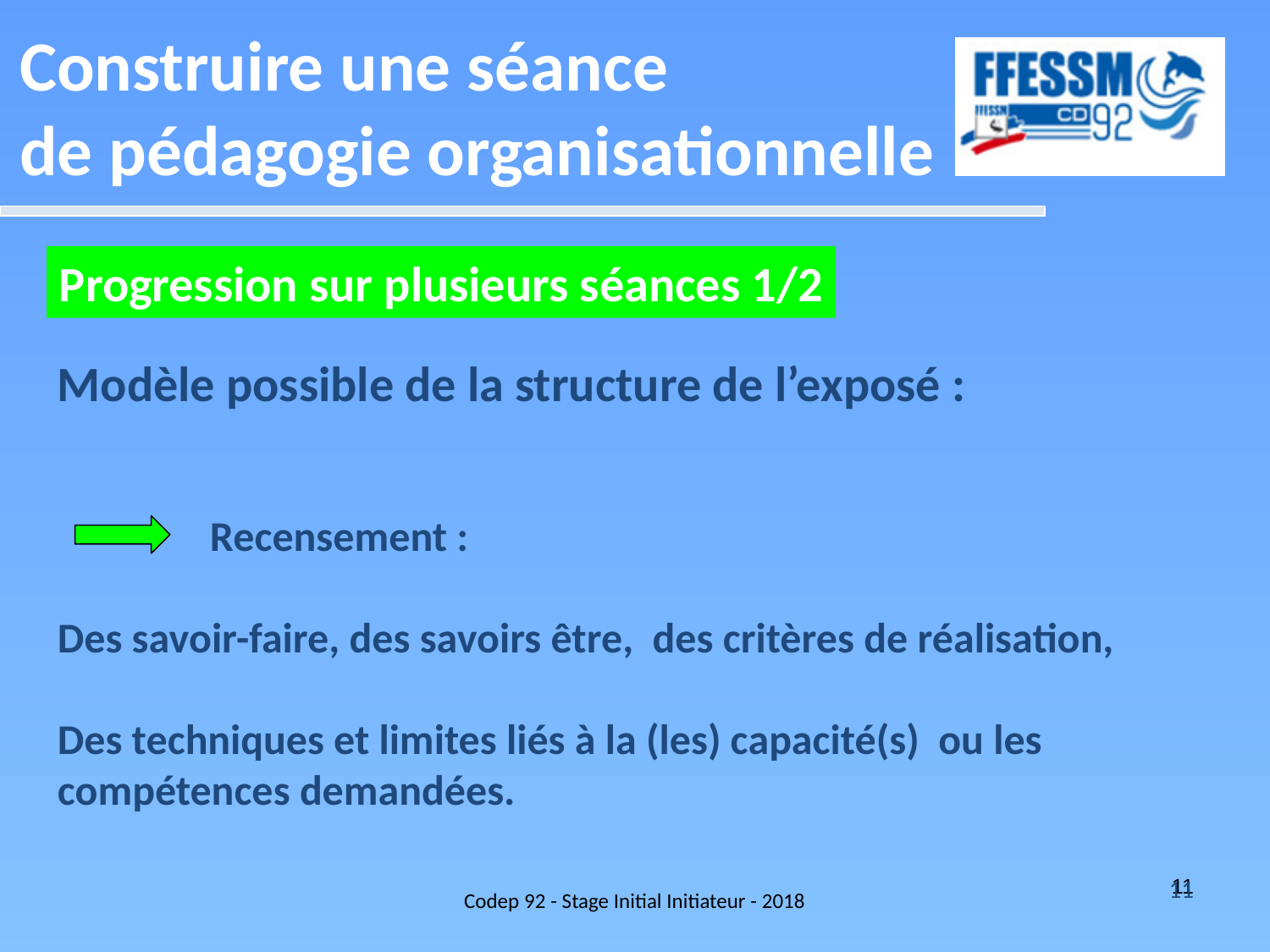

Construire une séance
de pédagogie organisationnelle
Progression sur plusieurs séances 1/2
Modèle possible de la structure de l’exposé :

                Recensement :

Des savoir-faire, des savoirs être,  des critères de réalisation,

Des techniques et limites liés à la (les) capacité(s)  ou les compétences demandées.

Codep 92 - Stage Initial Initiateur - 2018
11
11